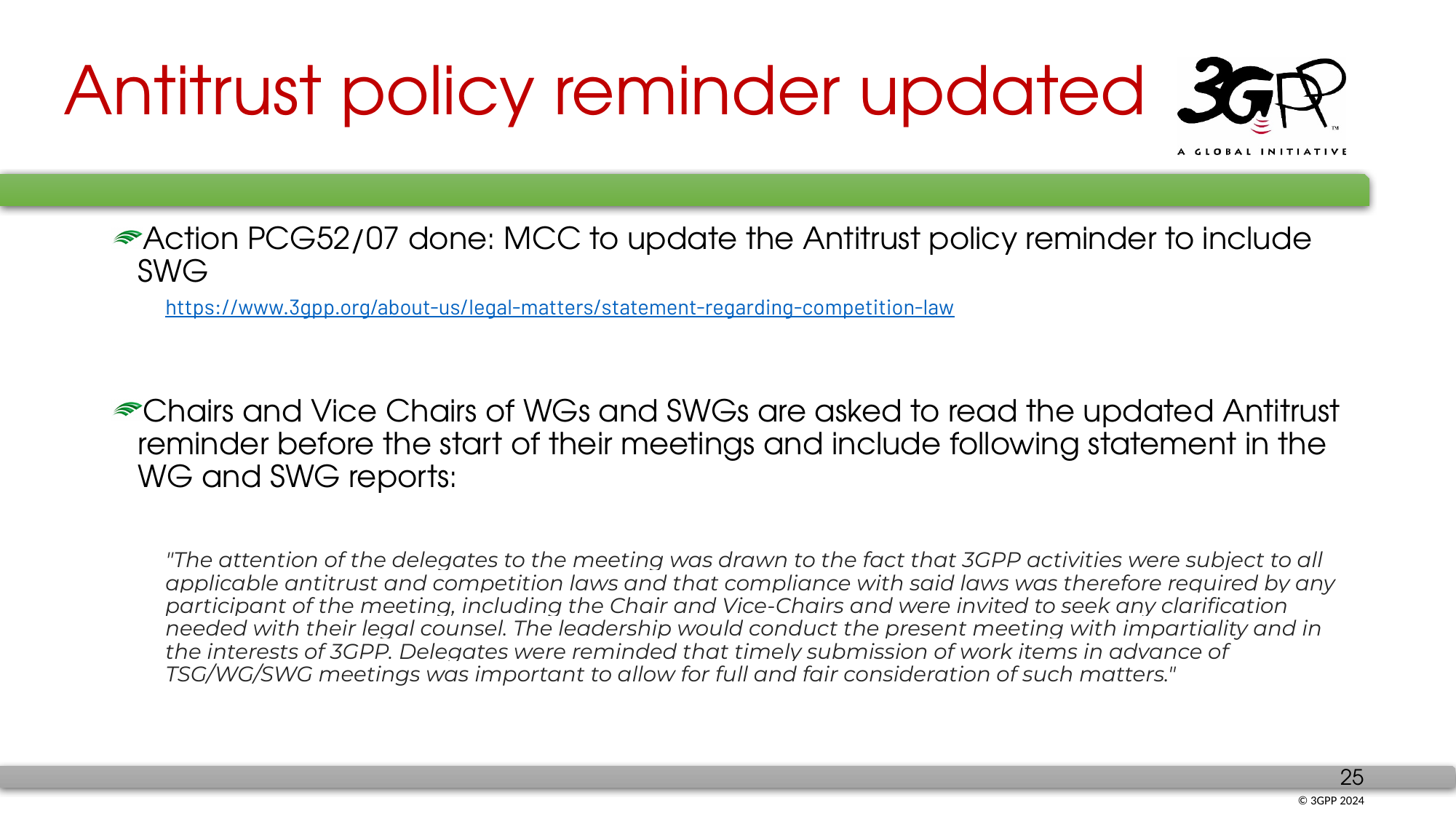

# Antitrust policy reminder updated
Action PCG52/07 done: MCC to update the Antitrust policy reminder to include SWG
https://www.3gpp.org/about-us/legal-matters/statement-regarding-competition-law

Chairs and Vice Chairs of WGs and SWGs are asked to read the updated Antitrust reminder before the start of their meetings and include following statement in the WG and SWG reports:

"The attention of the delegates to the meeting was drawn to the fact that 3GPP activities were subject to all applicable antitrust and competition laws and that compliance with said laws was therefore required by any participant of the meeting, including the Chair and Vice-Chairs and were invited to seek any clarification needed with their legal counsel. The leadership would conduct the present meeting with impartiality and in the interests of 3GPP. Delegates were reminded that timely submission of work items in advance of TSG/WG/SWG meetings was important to allow for full and fair consideration of such matters."